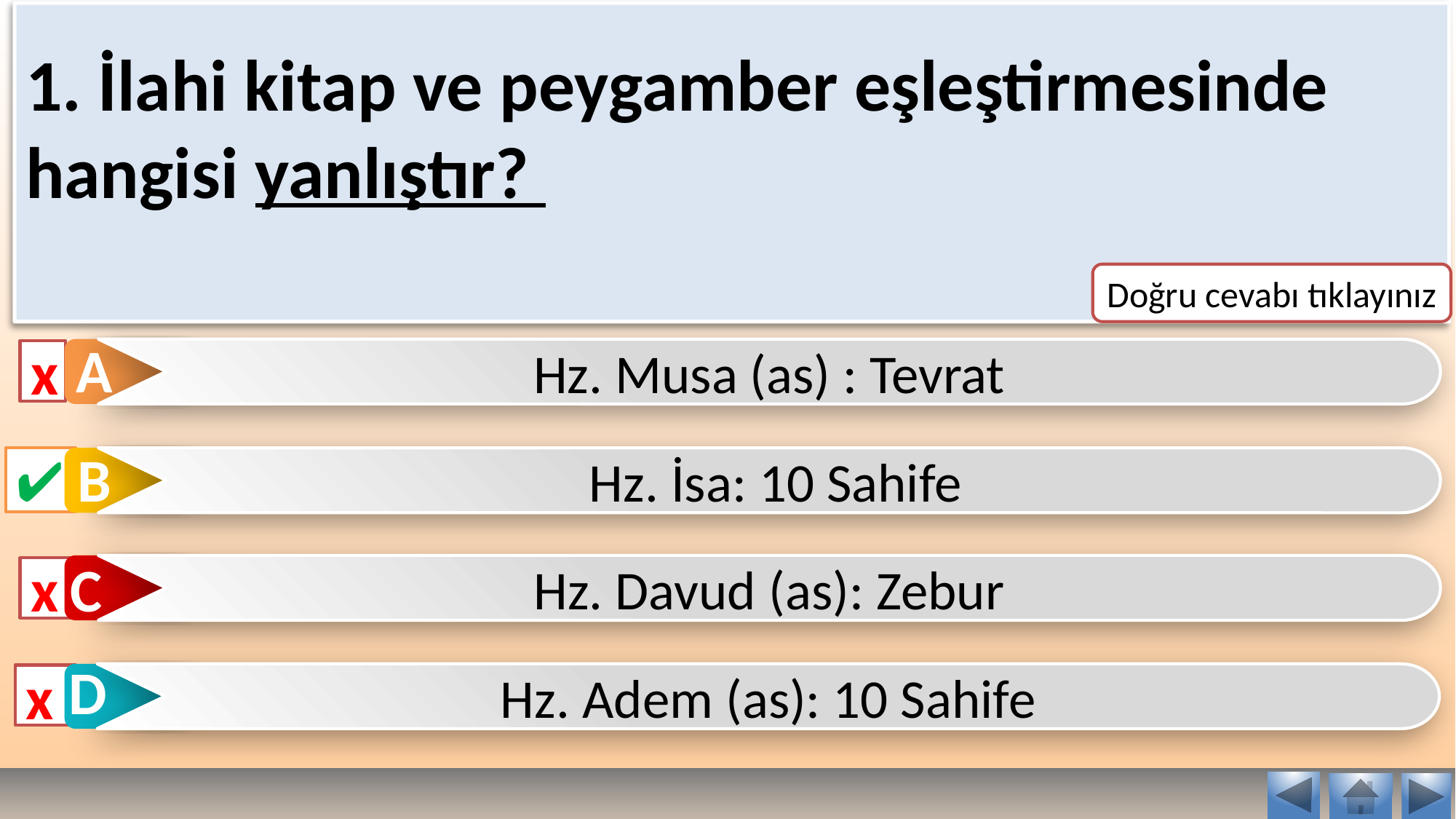

1. İlahi kitap ve peygamber eşleştirmesinde hangisi yanlıştır?

Doğru cevabı tıklayınız
A

Hz. Musa (as) : Tevrat
x
B
✔

 Hz. İsa: 10 Sahife
C

Hz. Davud (as): Zebur
x
D

Hz. Adem (as): 10 Sahife
x